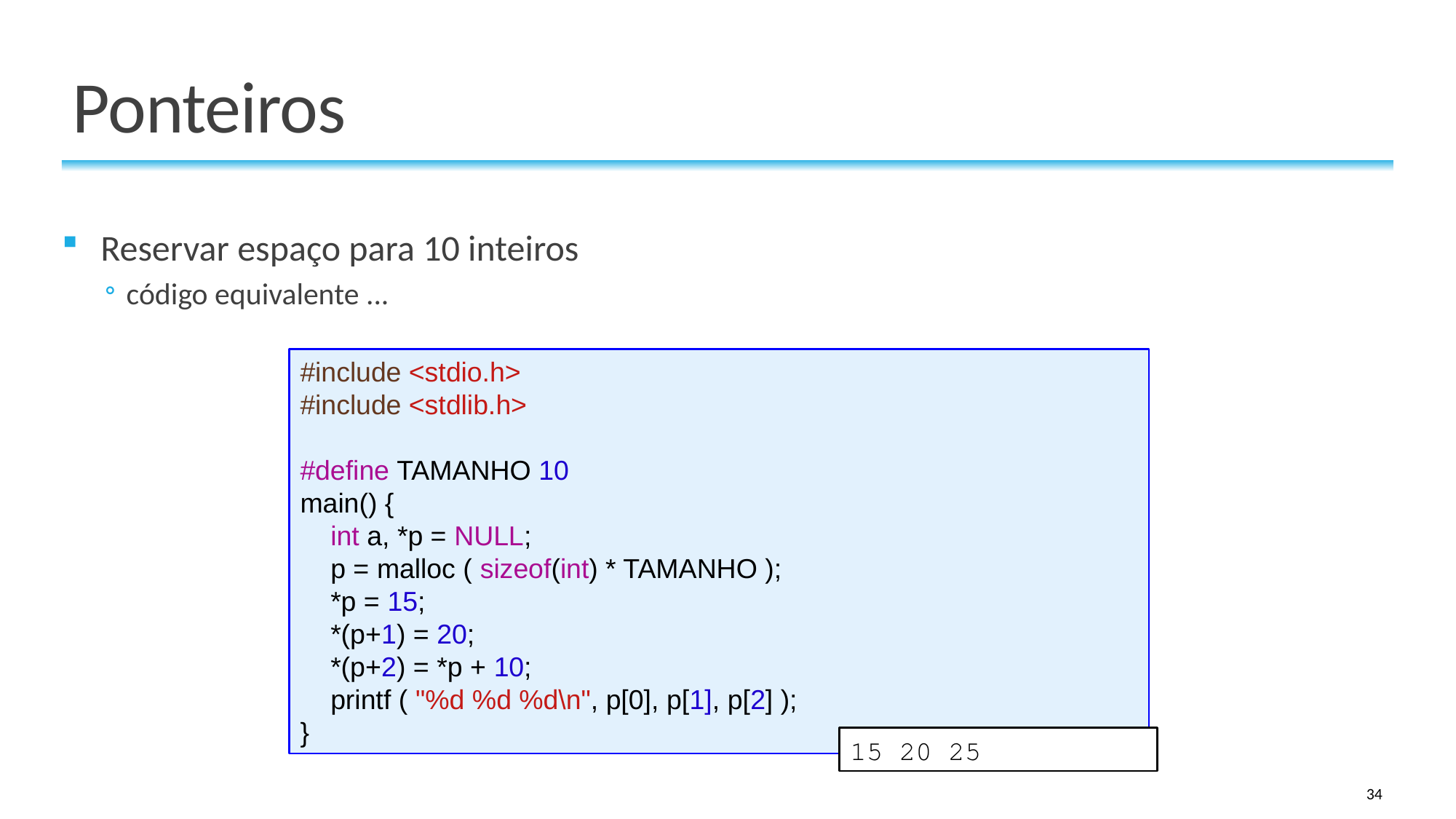

# Ponteiros
Reservar espaço para 10 inteiros
código equivalente ...
#include <stdio.h>
#include <stdlib.h>

#define TAMANHO 10
main() {
    int a, *p = NULL;
    p = malloc ( sizeof(int) * TAMANHO );
    *p = 15;
    *(p+1) = 20;
    *(p+2) = *p + 10;
    printf ( "%d %d %d\n", p[0], p[1], p[2] );
}
15 20 25
34